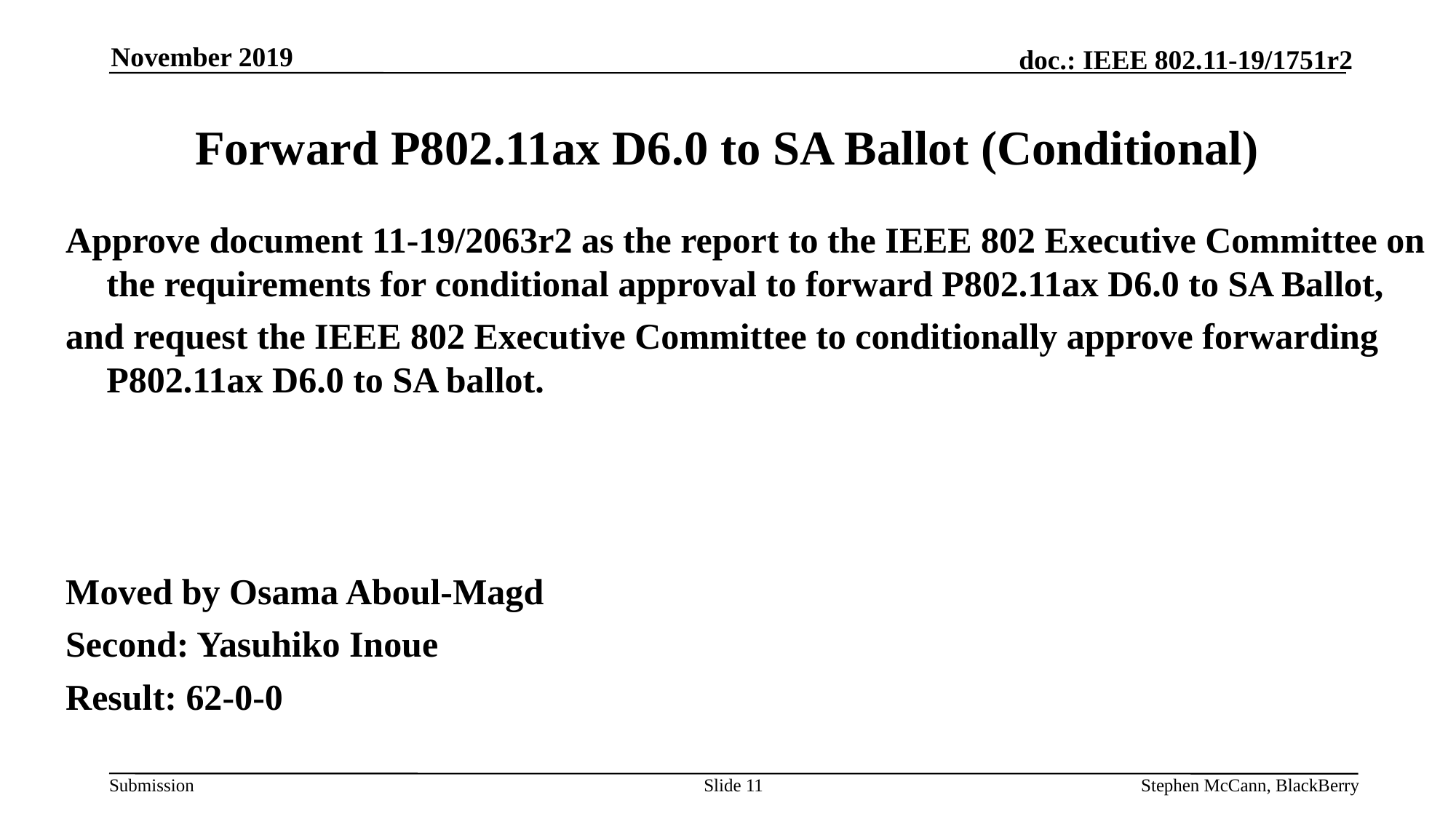

November 2019
# Forward P802.11ax D6.0 to SA Ballot (Conditional)
Approve document 11-19/2063r2 as the report to the IEEE 802 Executive Committee on the requirements for conditional approval to forward P802.11ax D6.0 to SA Ballot,
and request the IEEE 802 Executive Committee to conditionally approve forwarding P802.11ax D6.0 to SA ballot.

Moved by Osama Aboul-Magd
Second: Yasuhiko Inoue
Result: 62-0-0

Slide 11
Stephen McCann, BlackBerry